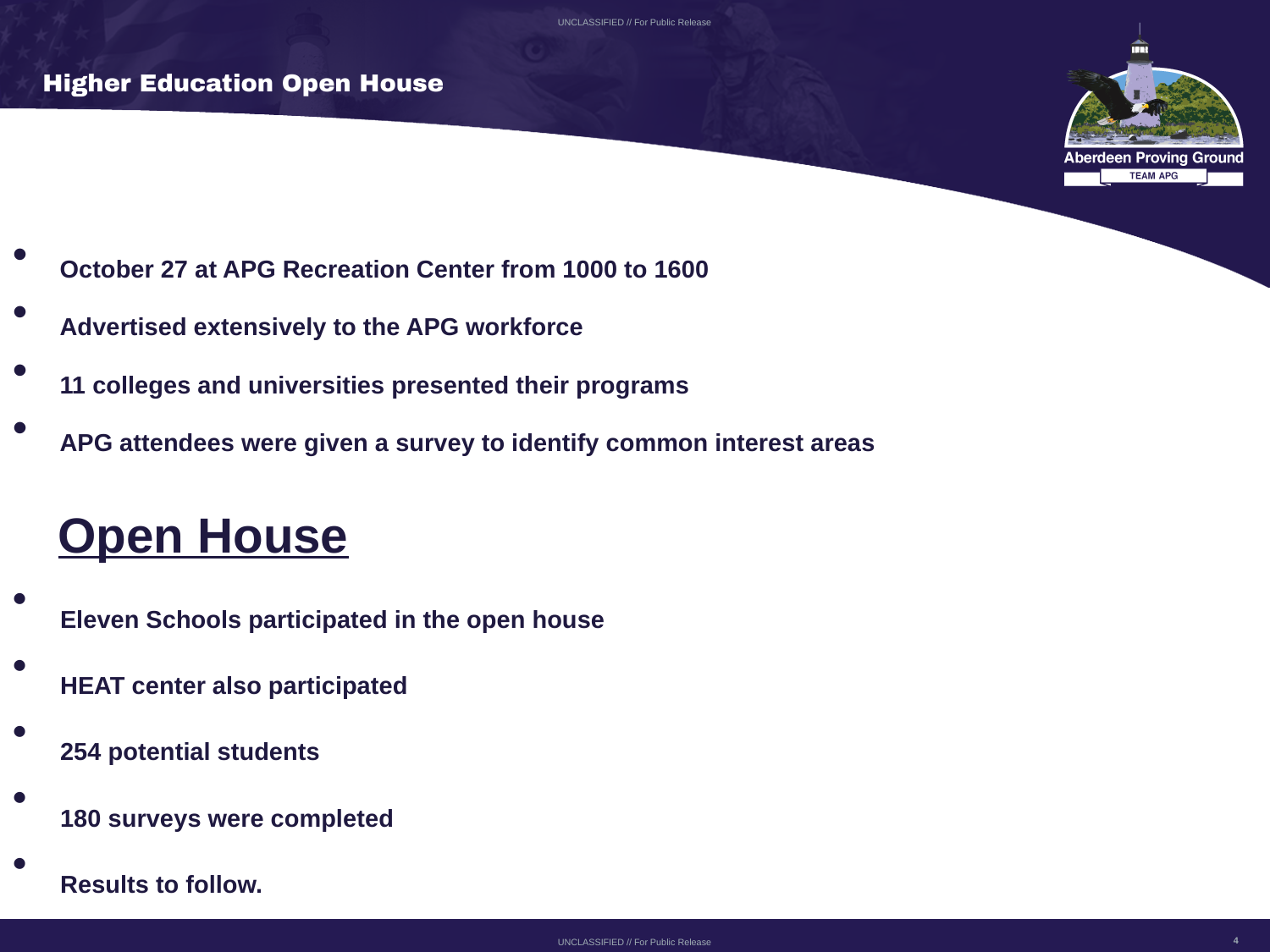

Higher Education Open House
October 27 at APG Recreation Center from 1000 to 1600
Advertised extensively to the APG workforce
11 colleges and universities presented their programs
APG attendees were given a survey to identify common interest areas
# Open House
Eleven Schools participated in the open house
HEAT center also participated
254 potential students
180 surveys were completed
Results to follow.